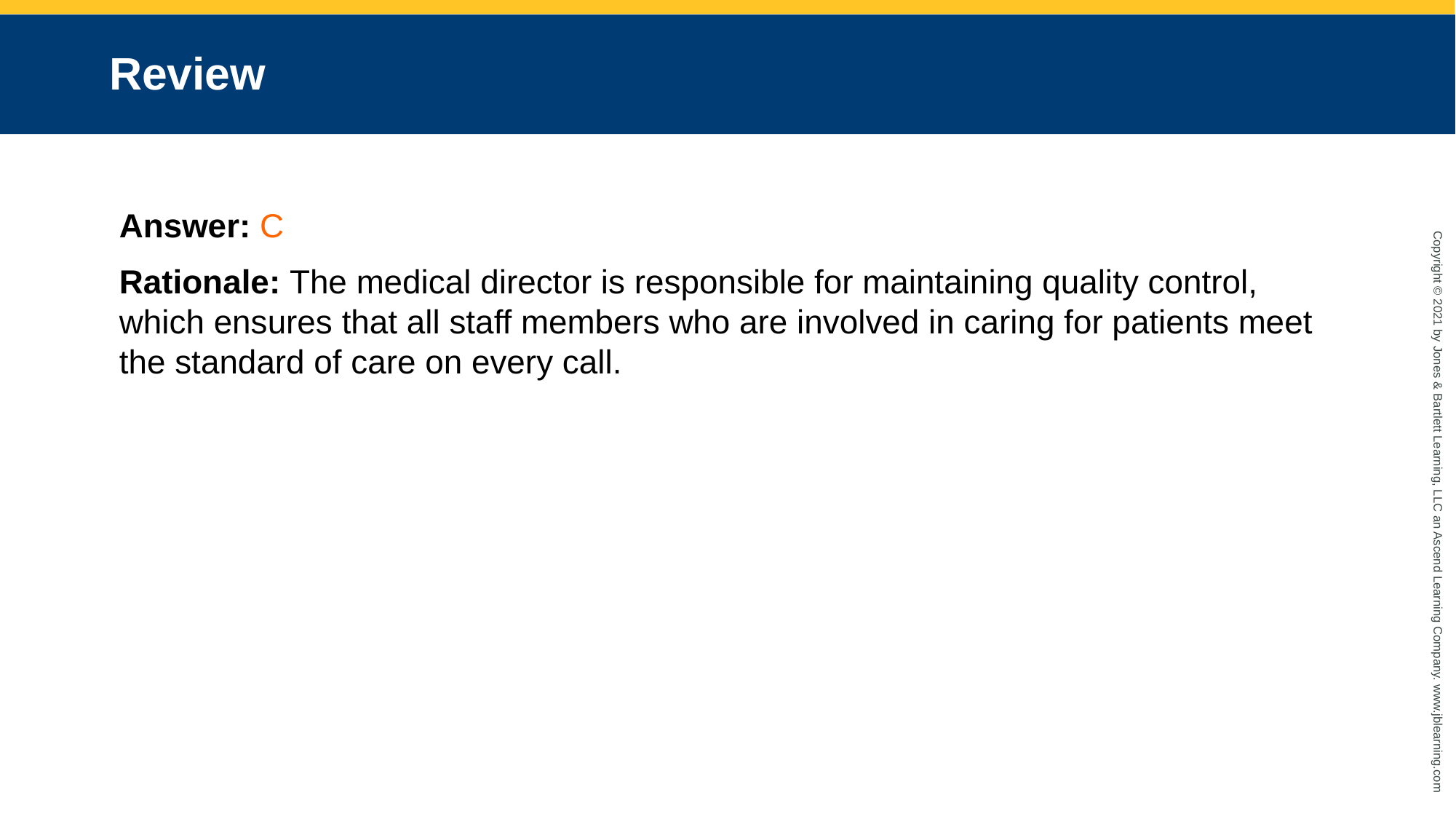

# Review
Answer: C
Rationale: The medical director is responsible for maintaining quality control, which ensures that all staff members who are involved in caring for patients meet the standard of care on every call.